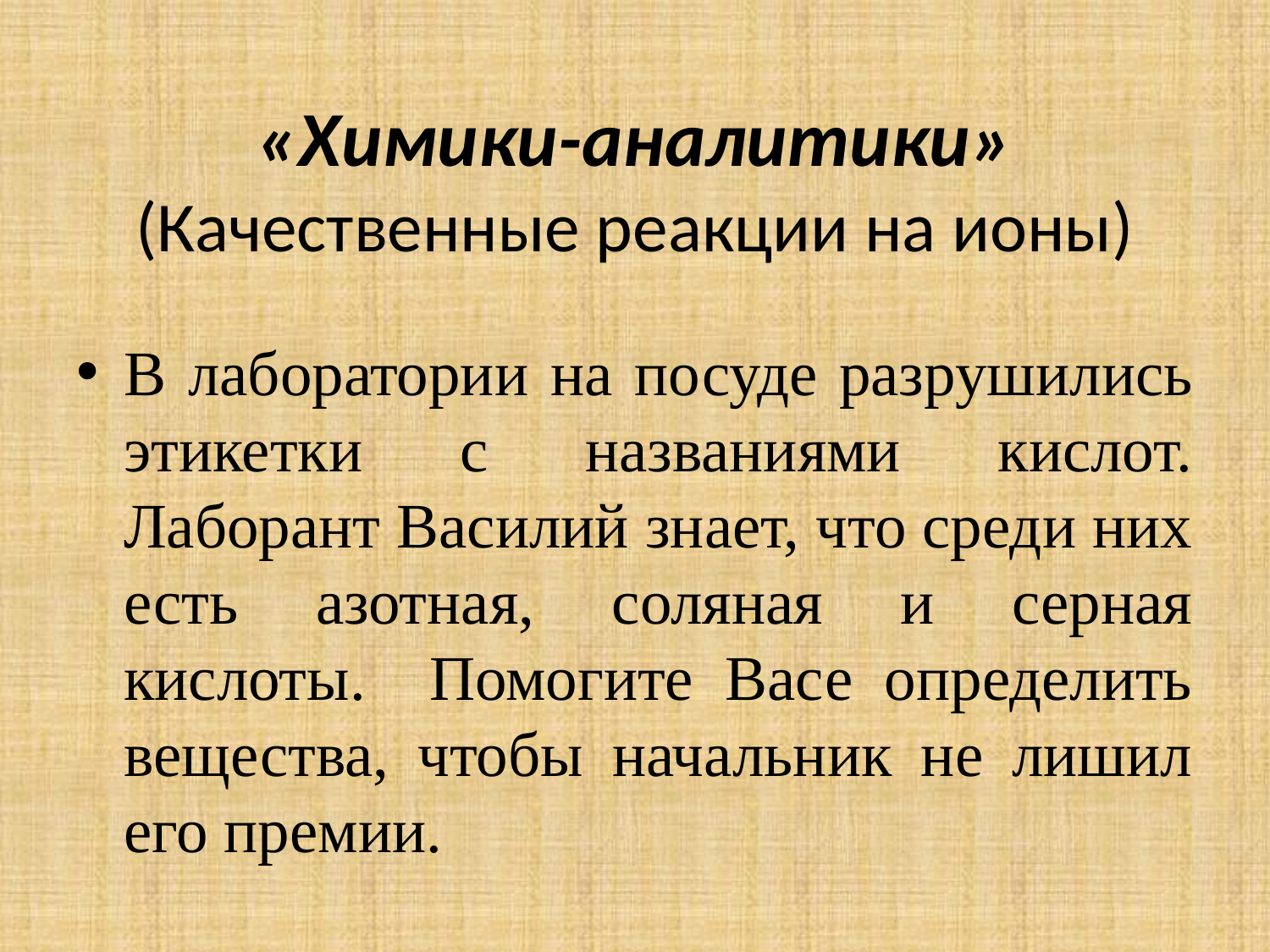

# «Химики-аналитики» (Качественные реакции на ионы)
В лаборатории на посуде разрушились этикетки с названиями кислот. Лаборант Василий знает, что среди них есть азотная, соляная и серная кислоты.  Помогите Васе определить вещества, чтобы начальник не лишил его премии.